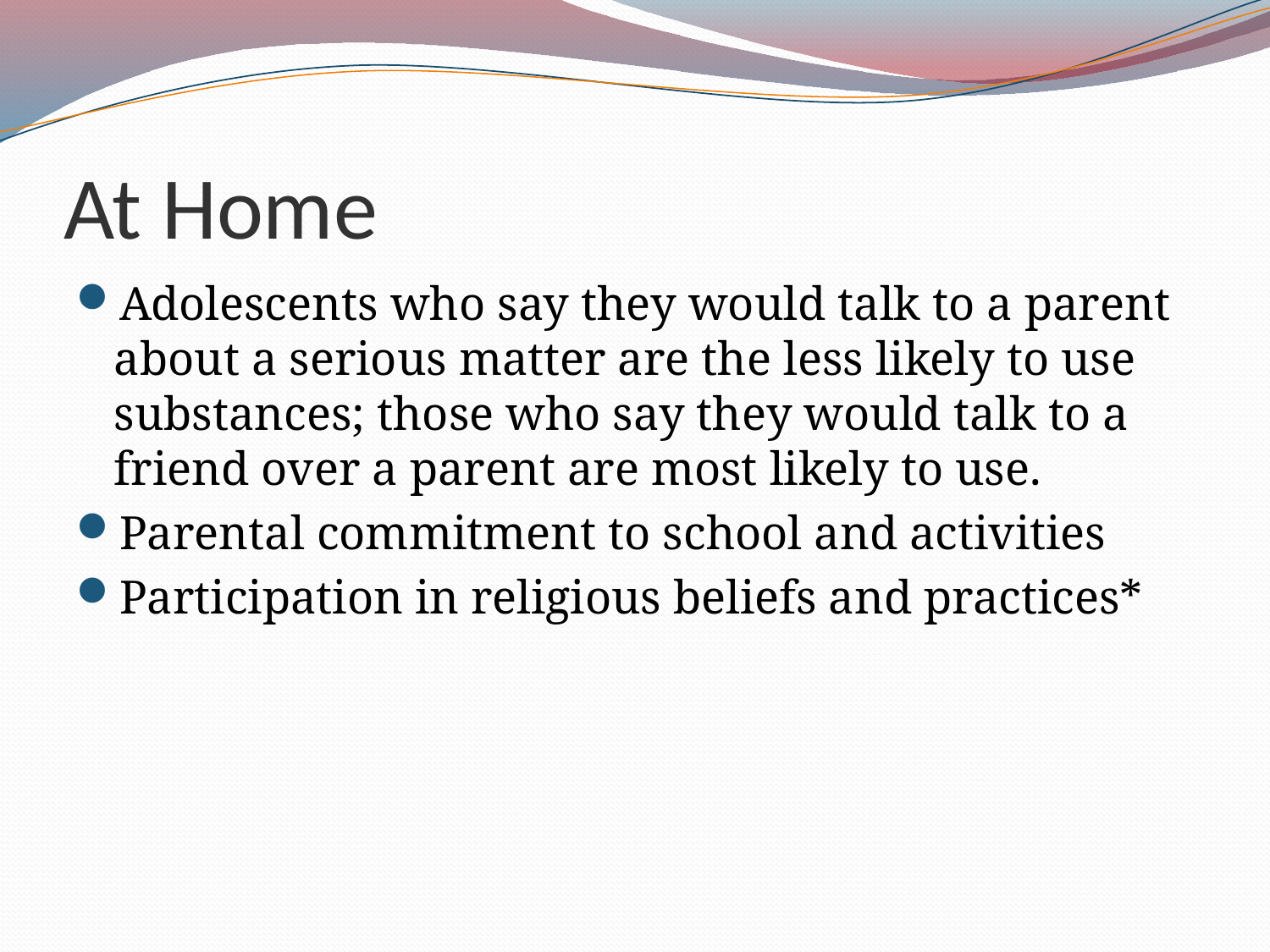

# At Home
Adolescents who say they would talk to a parent about a serious matter are the less likely to use substances; those who say they would talk to a friend over a parent are most likely to use.
Parental commitment to school and activities
Participation in religious beliefs and practices*